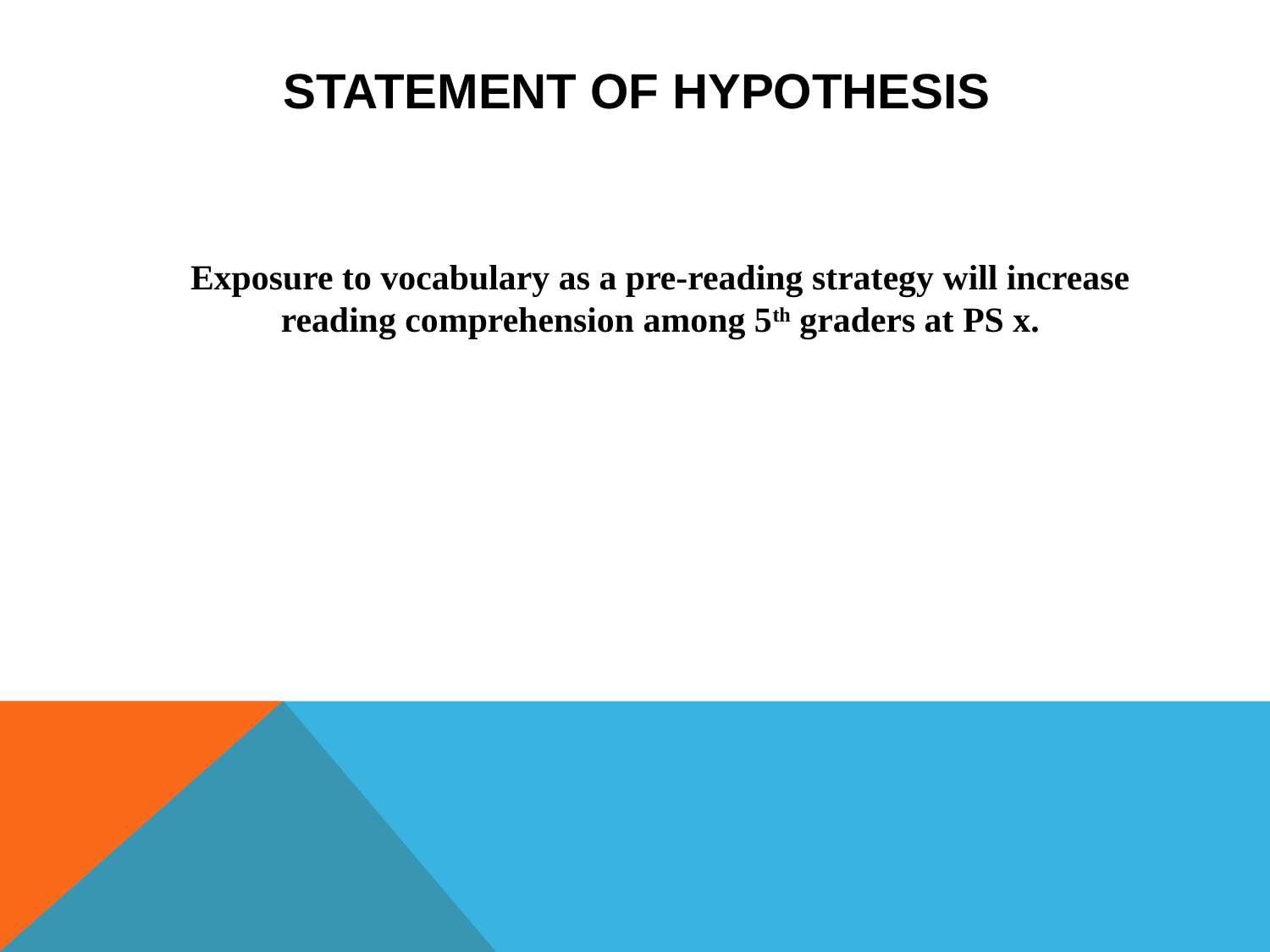

# Statement of Hypothesis

Exposure to vocabulary as a pre-reading strategy will increase reading comprehension among 5th graders at PS x.